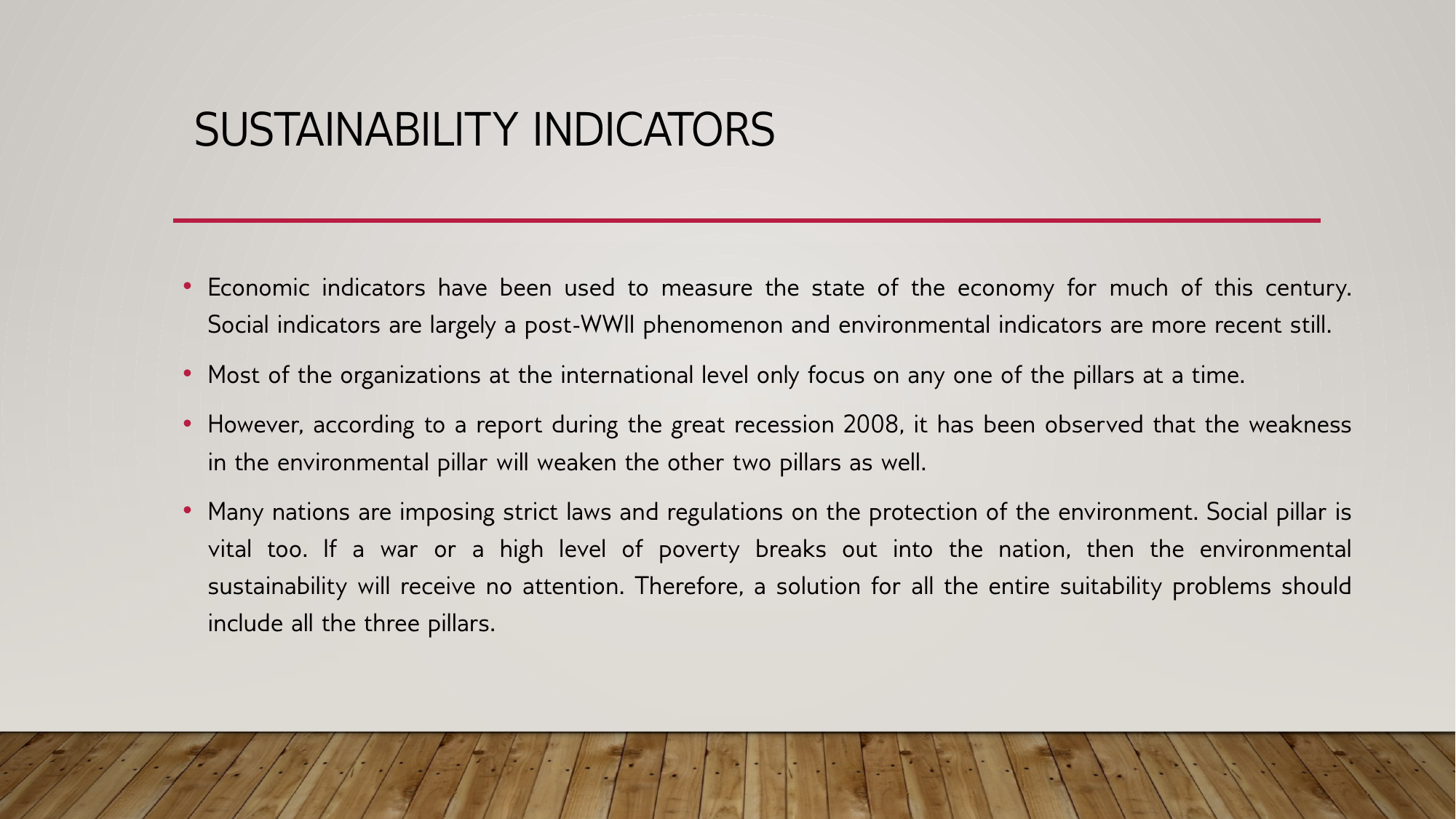

# Sustainability indicators
Economic indicators have been used to measure the state of the economy for much of this century. Social indicators are largely a post-WWII phenomenon and environmental indicators are more recent still.
Most of the organizations at the international level only focus on any one of the pillars at a time.
However, according to a report during the great recession 2008, it has been observed that the weakness in the environmental pillar will weaken the other two pillars as well.
Many nations are imposing strict laws and regulations on the protection of the environment. Social pillar is vital too. If a war or a high level of poverty breaks out into the nation, then the environmental sustainability will receive no attention. Therefore, a solution for all the entire suitability problems should include all the three pillars.